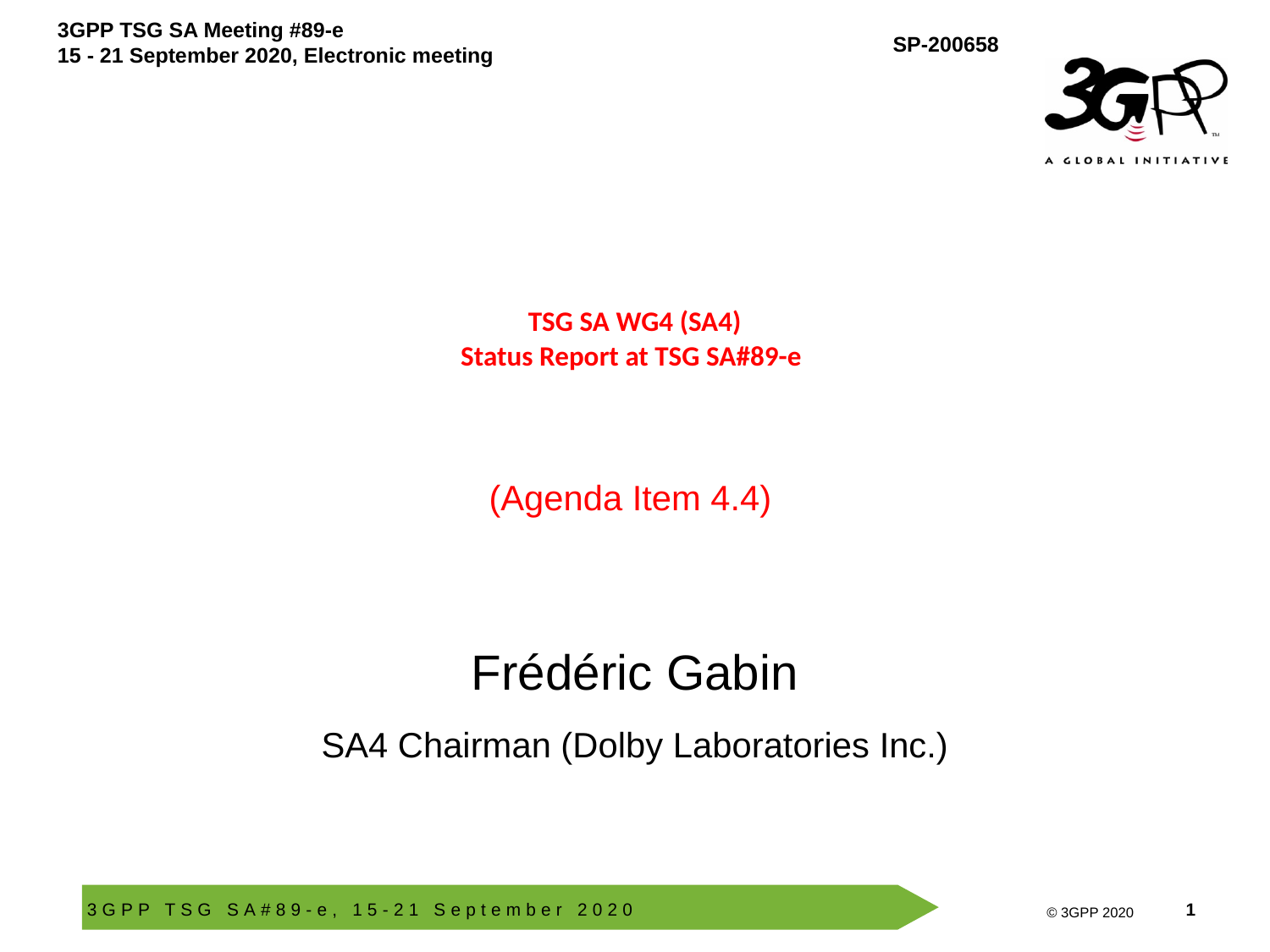

# TSG SA WG4 (SA4) Status Report at TSG SA#89-e
(Agenda Item 4.4)

Frédéric Gabin

SA4 Chairman (Dolby Laboratories Inc.)